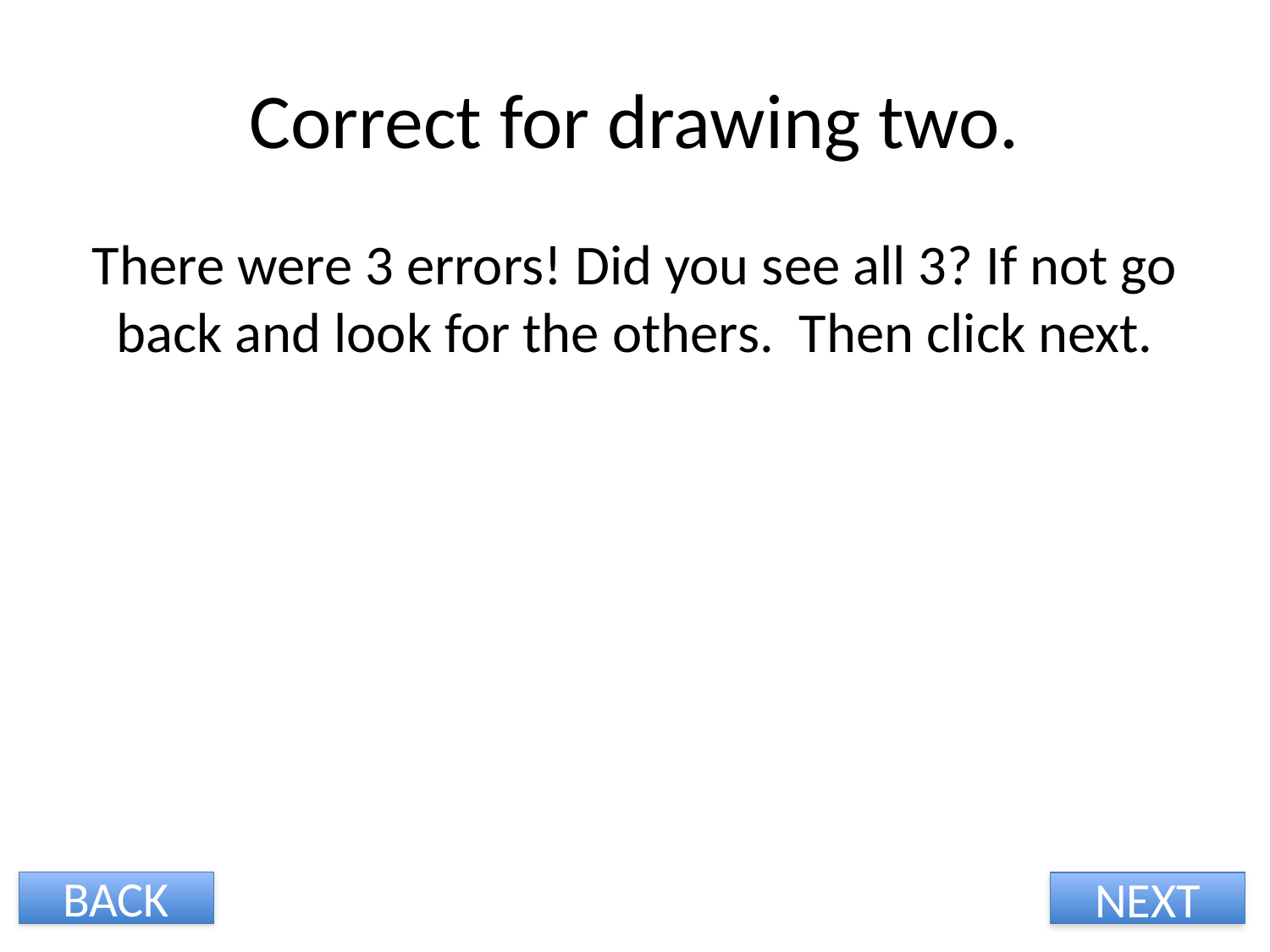

# Correct for drawing two.
There were 3 errors! Did you see all 3? If not go back and look for the others.  Then click next.
BACK
NEXT